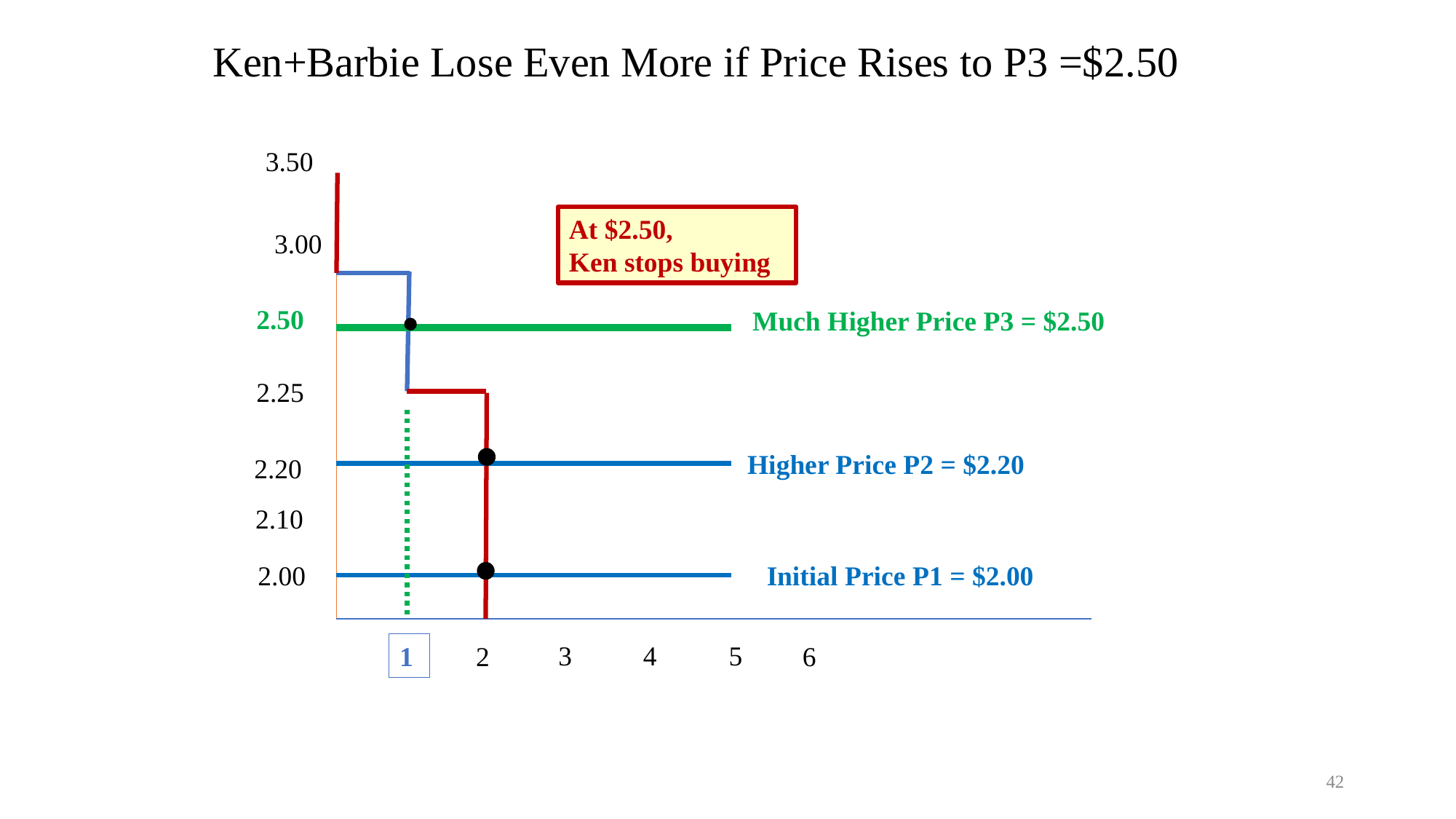

# Ken+Barbie Lose Even More if Price Rises to P3 =$2.50

3.50
At $2.50,
Ken stops buying
3.00
2.50
Much Higher Price P3 = $2.50

2.25
Higher Price P2 = $2.20
2.20

2.10
2.00
Initial Price P1 = $2.00

3
4
5
1
2
6
42